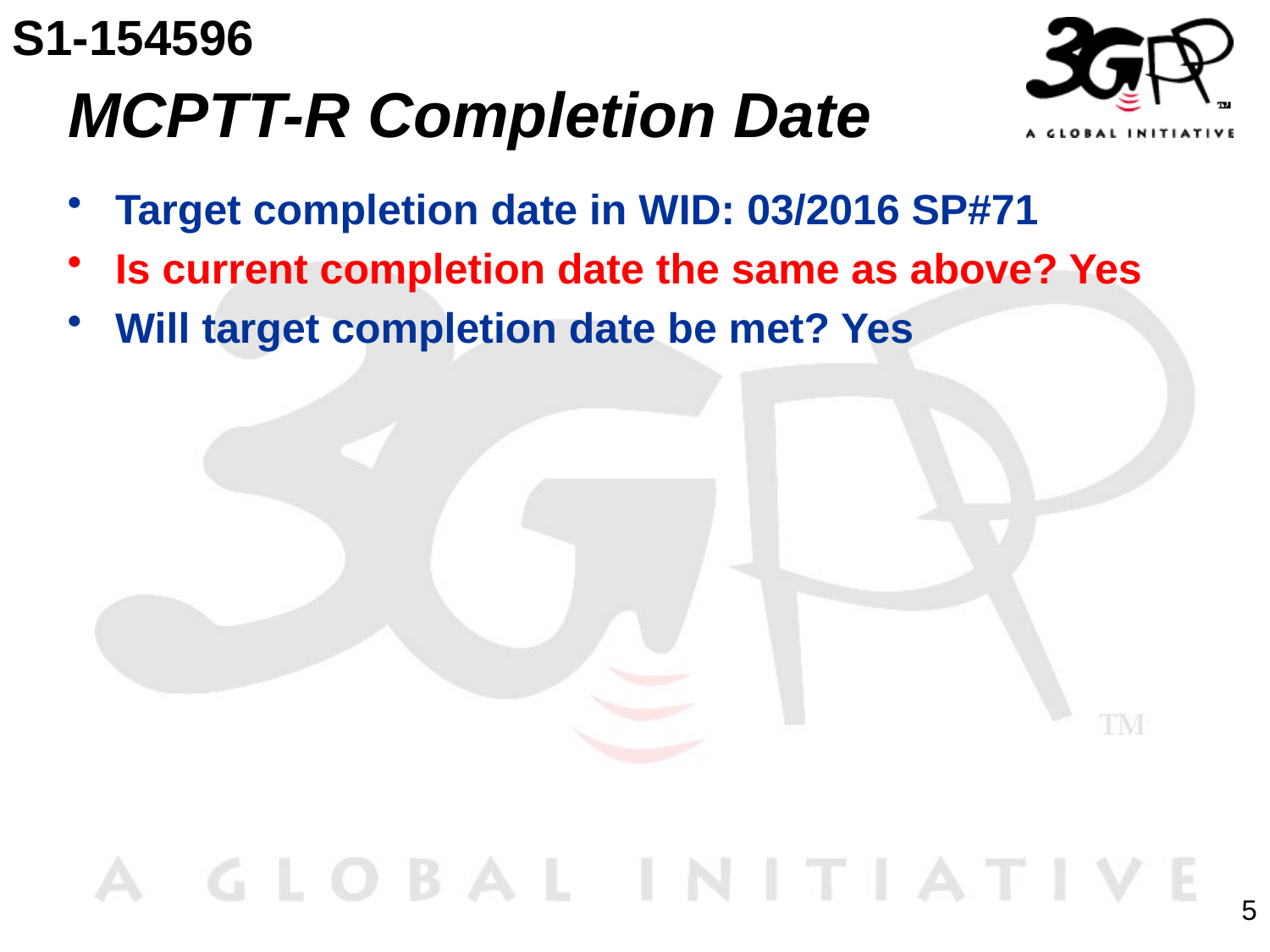

S1-154596
# MCPTT-R Completion Date
Target completion date in WID: 03/2016 SP#71
Is current completion date the same as above? Yes
Will target completion date be met? Yes

5